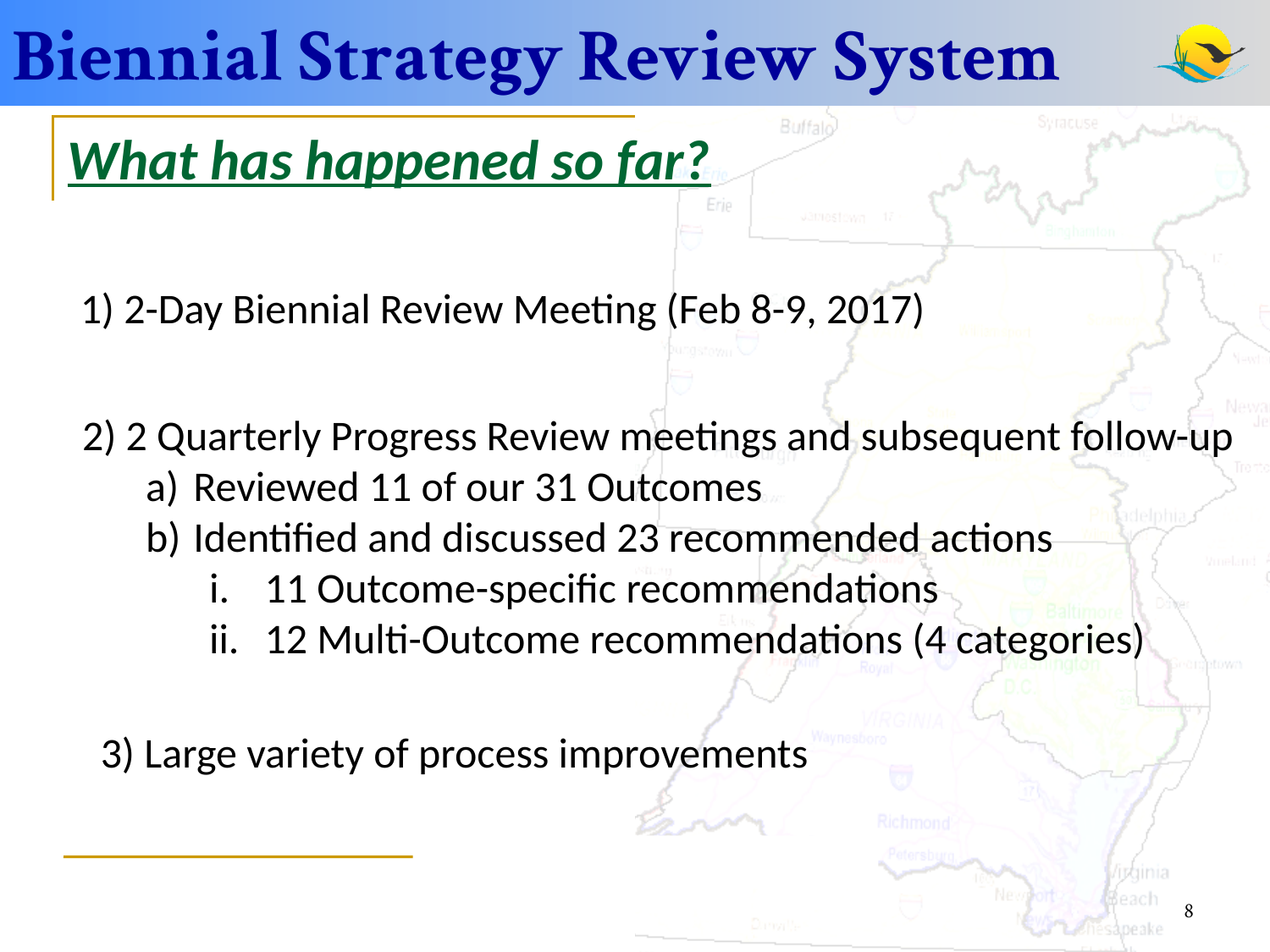

Biennial Strategy Review System
What has happened so far?
1) 2-Day Biennial Review Meeting (Feb 8-9, 2017)
2) 2 Quarterly Progress Review meetings and subsequent follow-up
Reviewed 11 of our 31 Outcomes
Identified and discussed 23 recommended actions
11 Outcome-specific recommendations
12 Multi-Outcome recommendations (4 categories)
3) Large variety of process improvements

8